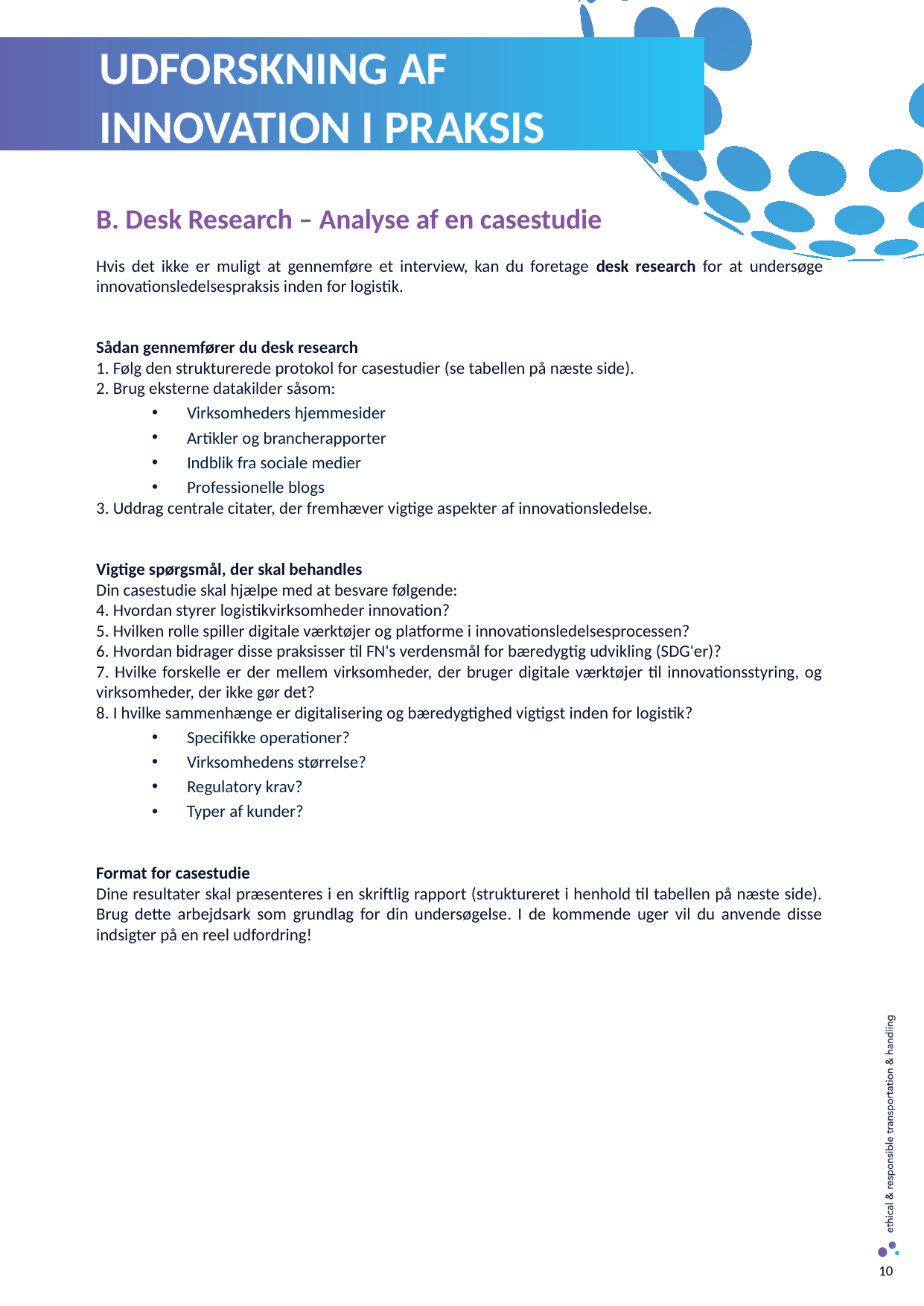

UDFORSKNING AF INNOVATION I PRAKSIS
B. Desk Research – Analyse af en casestudie

Hvis det ikke er muligt at gennemføre et interview, kan du foretage desk research for at undersøge innovationsledelsespraksis inden for logistik.

Sådan gennemfører du desk research
 Følg den strukturerede protokol for casestudier (se tabellen på næste side).
 Brug eksterne datakilder såsom:
Virksomheders hjemmesider
Artikler og brancherapporter
Indblik fra sociale medier
Professionelle blogs
 Uddrag centrale citater, der fremhæver vigtige aspekter af innovationsledelse.

Vigtige spørgsmål, der skal behandles
Din casestudie skal hjælpe med at besvare følgende:
 Hvordan styrer logistikvirksomheder innovation?
 Hvilken rolle spiller digitale værktøjer og platforme i innovationsledelsesprocessen?
 Hvordan bidrager disse praksisser til FN's verdensmål for bæredygtig udvikling (SDG'er)?
 Hvilke forskelle er der mellem virksomheder, der bruger digitale værktøjer til innovationsstyring, og virksomheder, der ikke gør det?
 I hvilke sammenhænge er digitalisering og bæredygtighed vigtigst inden for logistik?
Specifikke operationer?
Virksomhedens størrelse?
Regulatory krav?
Typer af kunder?

Format for casestudie
Dine resultater skal præsenteres i en skriftlig rapport (struktureret i henhold til tabellen på næste side). Brug dette arbejdsark som grundlag for din undersøgelse. I de kommende uger vil du anvende disse indsigter på en reel udfordring!

10